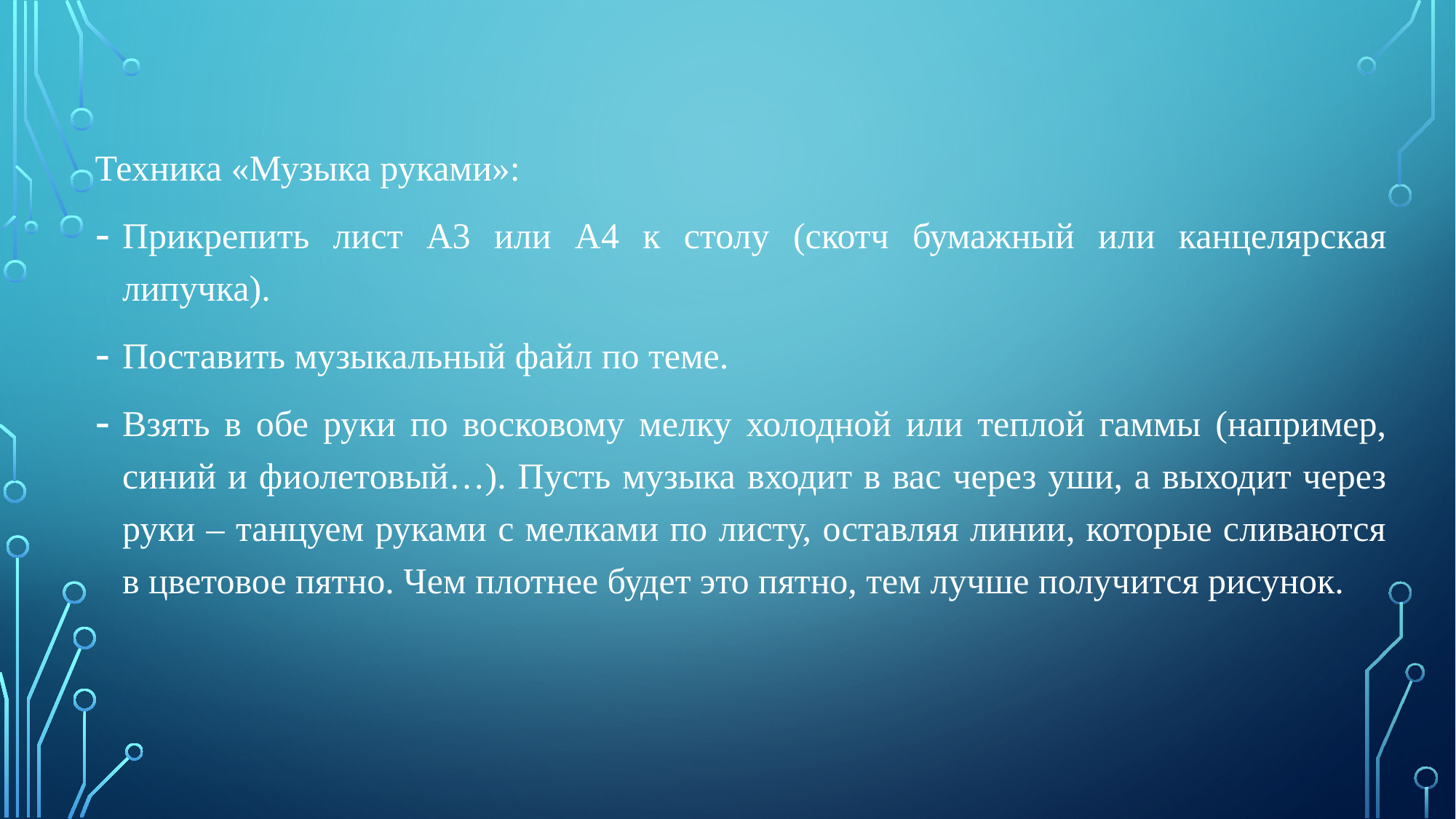

Техника «Музыка руками»:
Прикрепить лист А3 или А4 к столу (скотч бумажный или канцелярская липучка).
Поставить музыкальный файл по теме.
Взять в обе руки по восковому мелку холодной или теплой гаммы (например, синий и фиолетовый…). Пусть музыка входит в вас через уши, а выходит через руки – танцуем руками с мелками по листу, оставляя линии, которые сливаются в цветовое пятно. Чем плотнее будет это пятно, тем лучше получится рисунок.